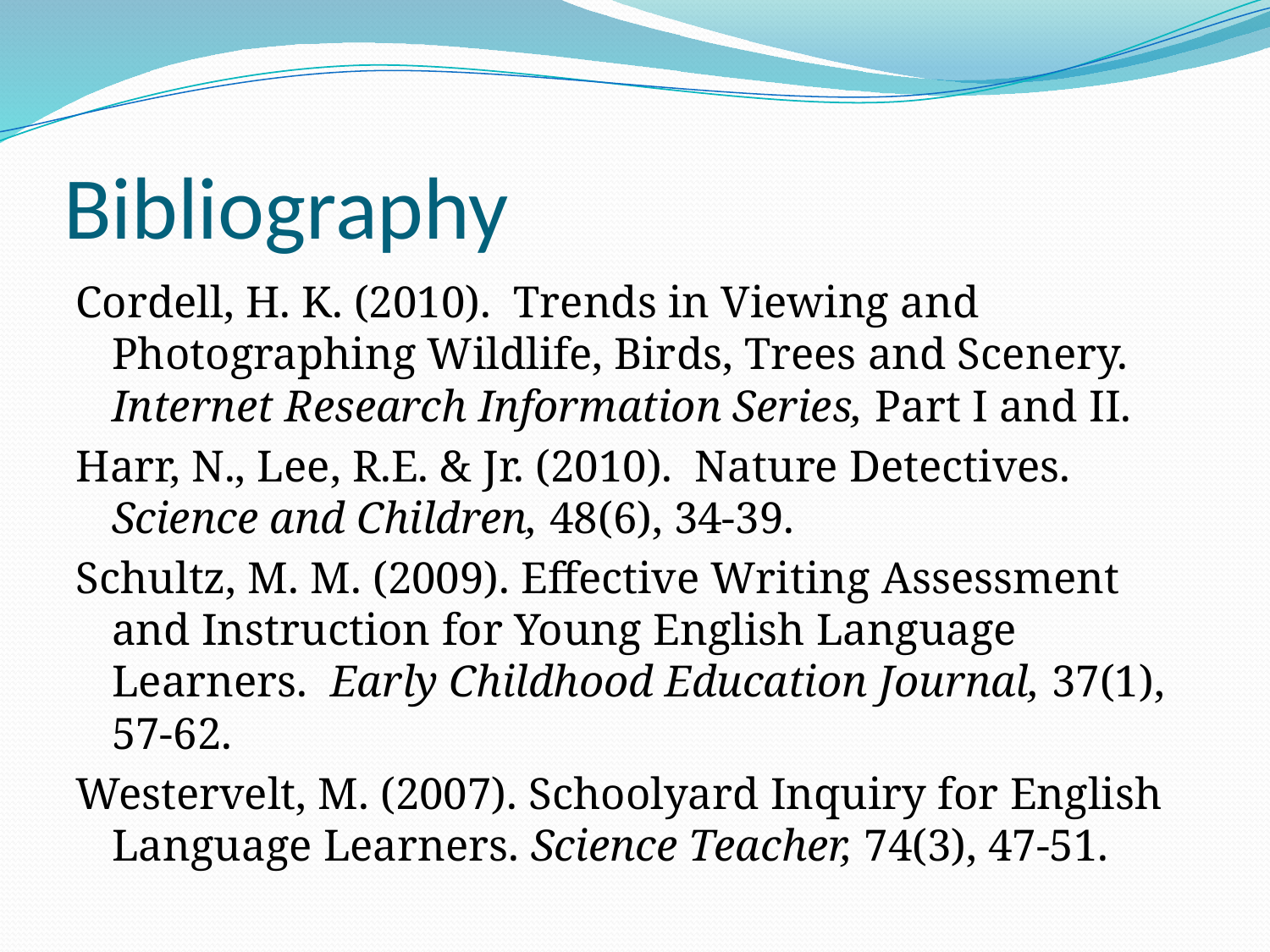

# Bibliography
Cordell, H. K. (2010).  Trends in Viewing and Photographing Wildlife, Birds, Trees and Scenery.  Internet Research Information Series, Part I and II.
Harr, N., Lee, R.E. & Jr. (2010).  Nature Detectives. Science and Children, 48(6), 34-39.
Schultz, M. M. (2009). Effective Writing Assessment and Instruction for Young English Language Learners.  Early Childhood Education Journal, 37(1), 57-62.
Westervelt, M. (2007). Schoolyard Inquiry for English Language Learners. Science Teacher, 74(3), 47-51.